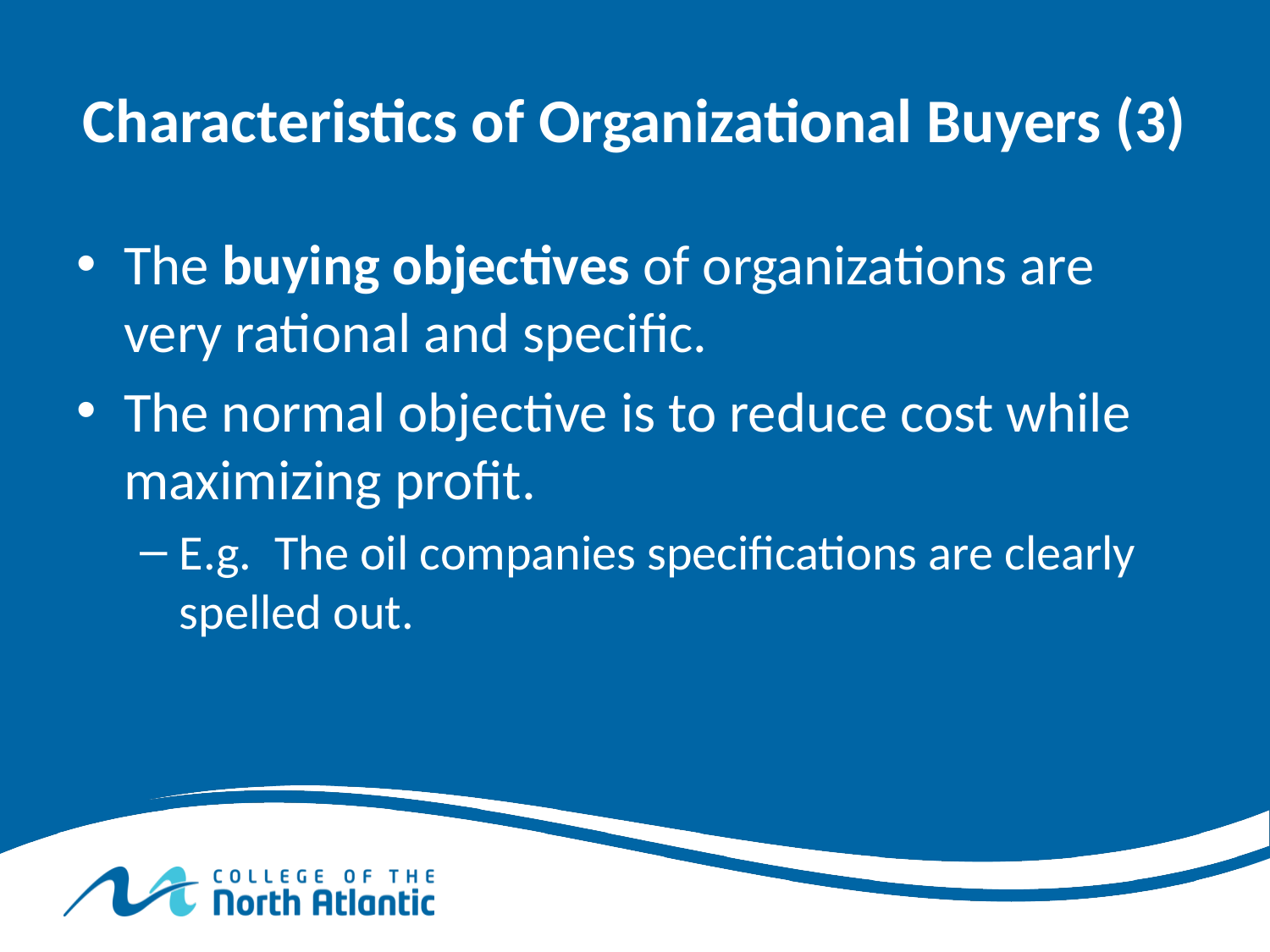

# Characteristics of Organizational Buyers (3)
The buying objectives of organizations are very rational and specific.
The normal objective is to reduce cost while maximizing profit.
E.g.  The oil companies specifications are clearly spelled out.